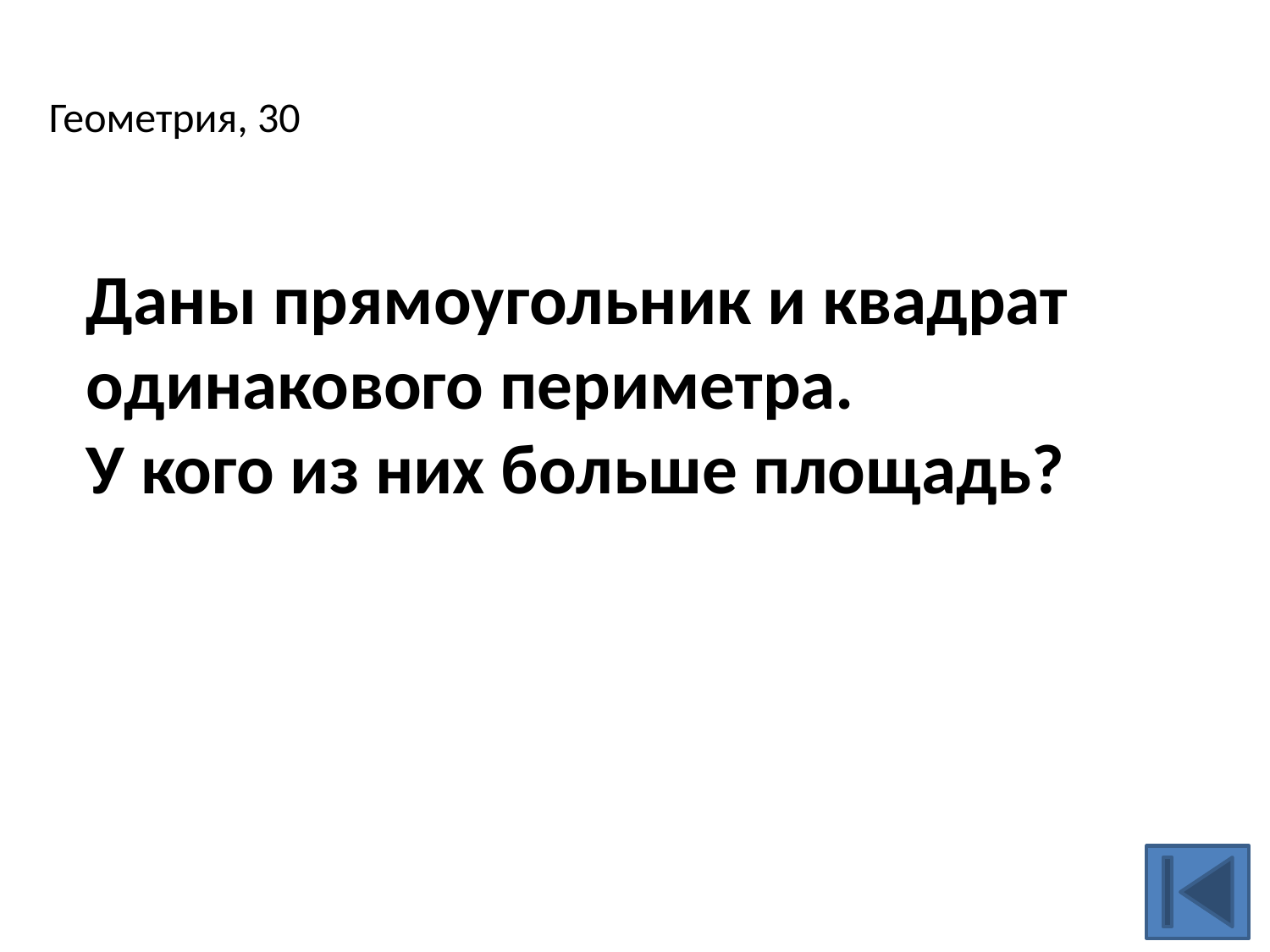

Геометрия, 30
Даны прямоугольник и квадрат
одинакового периметра.
У кого из них больше площадь?